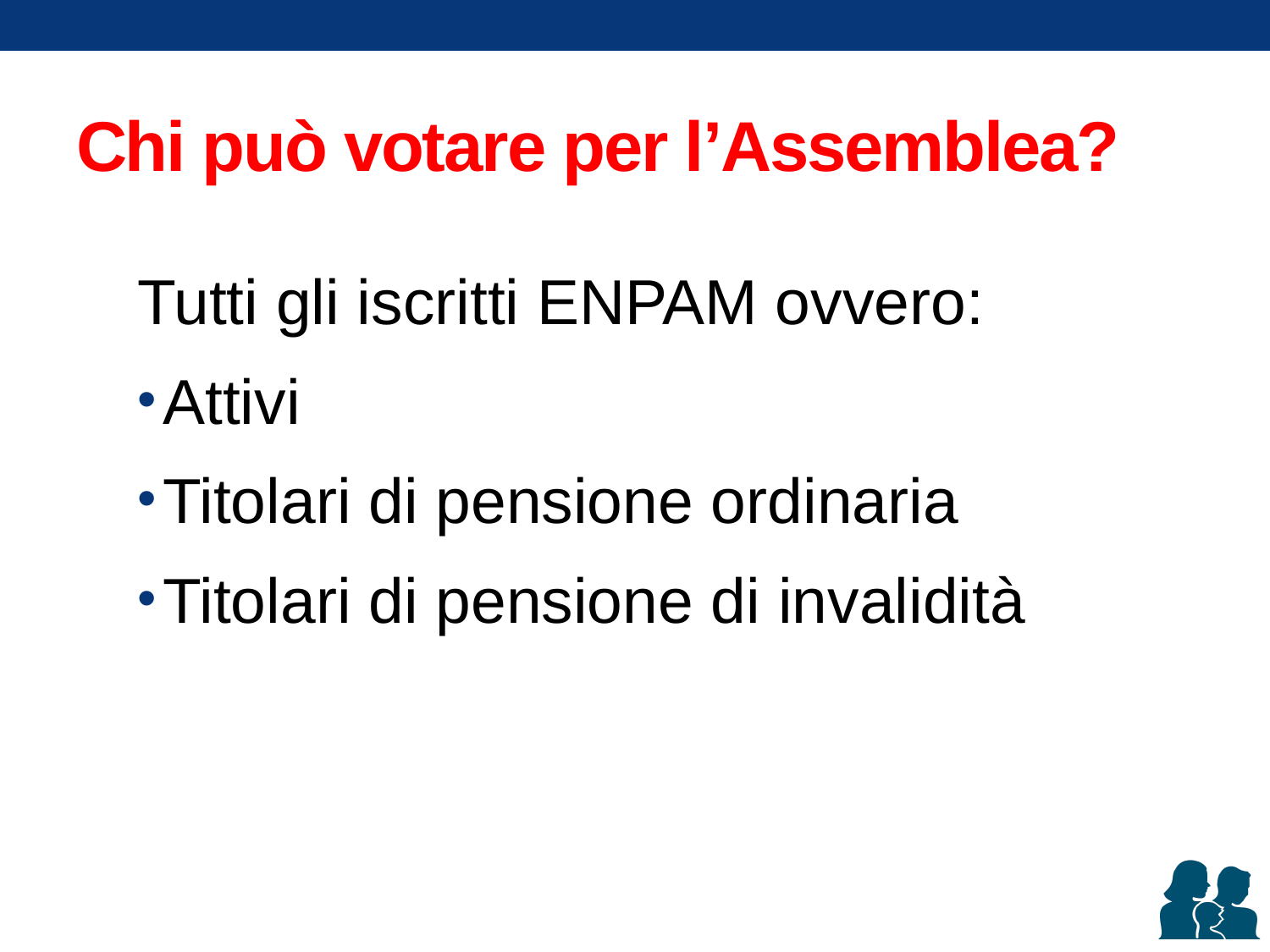

# Chi può votare per l’Assemblea?
Tutti gli iscritti ENPAM ovvero:
Attivi
Titolari di pensione ordinaria
Titolari di pensione di invalidità